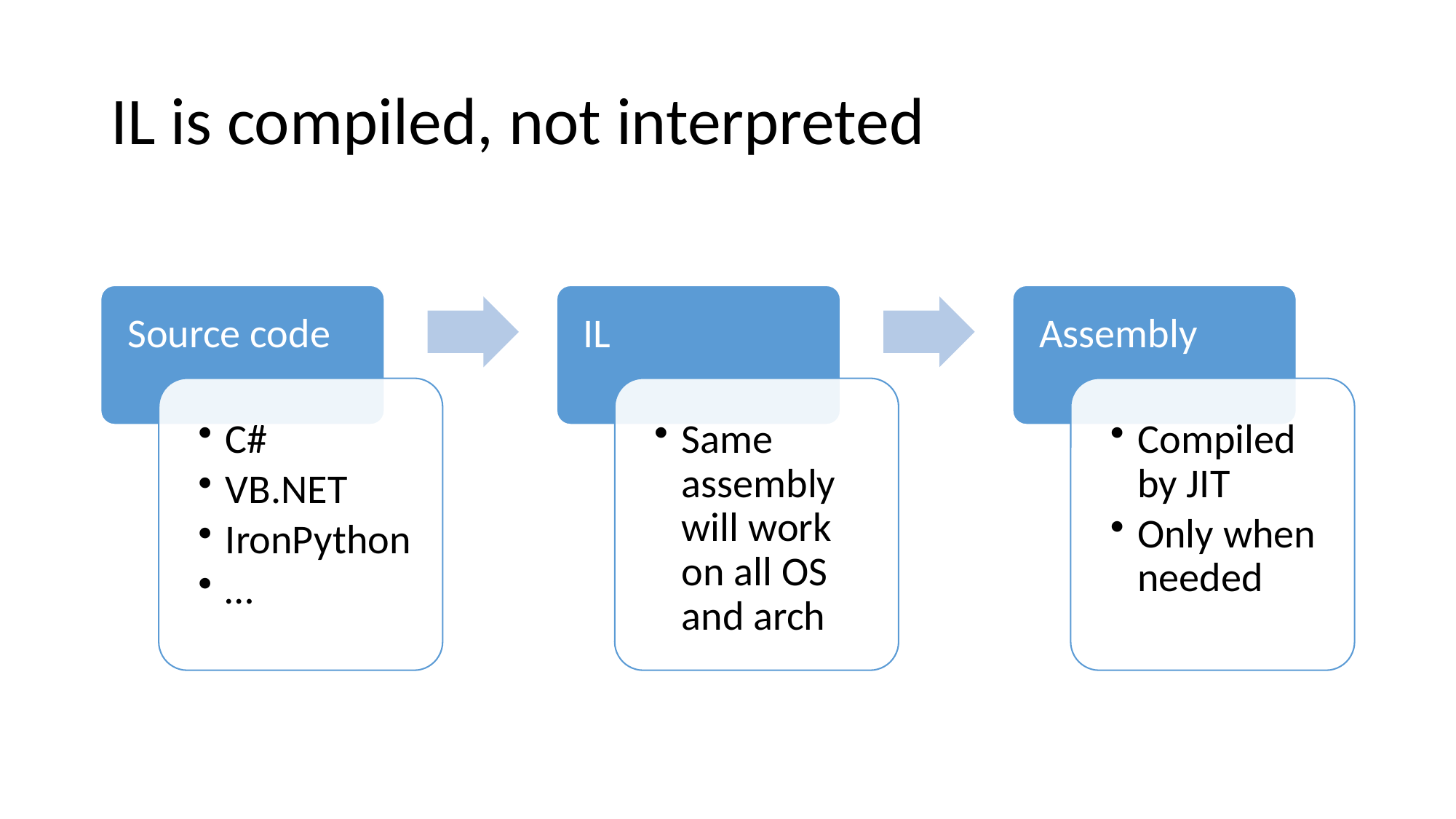

# IL is compiled, not interpreted
Source code
C#
VB.NET
IronPython
…

IL
Same assembly will work on all OS and arch

Assembly
Compiled by JIT
Only when needed